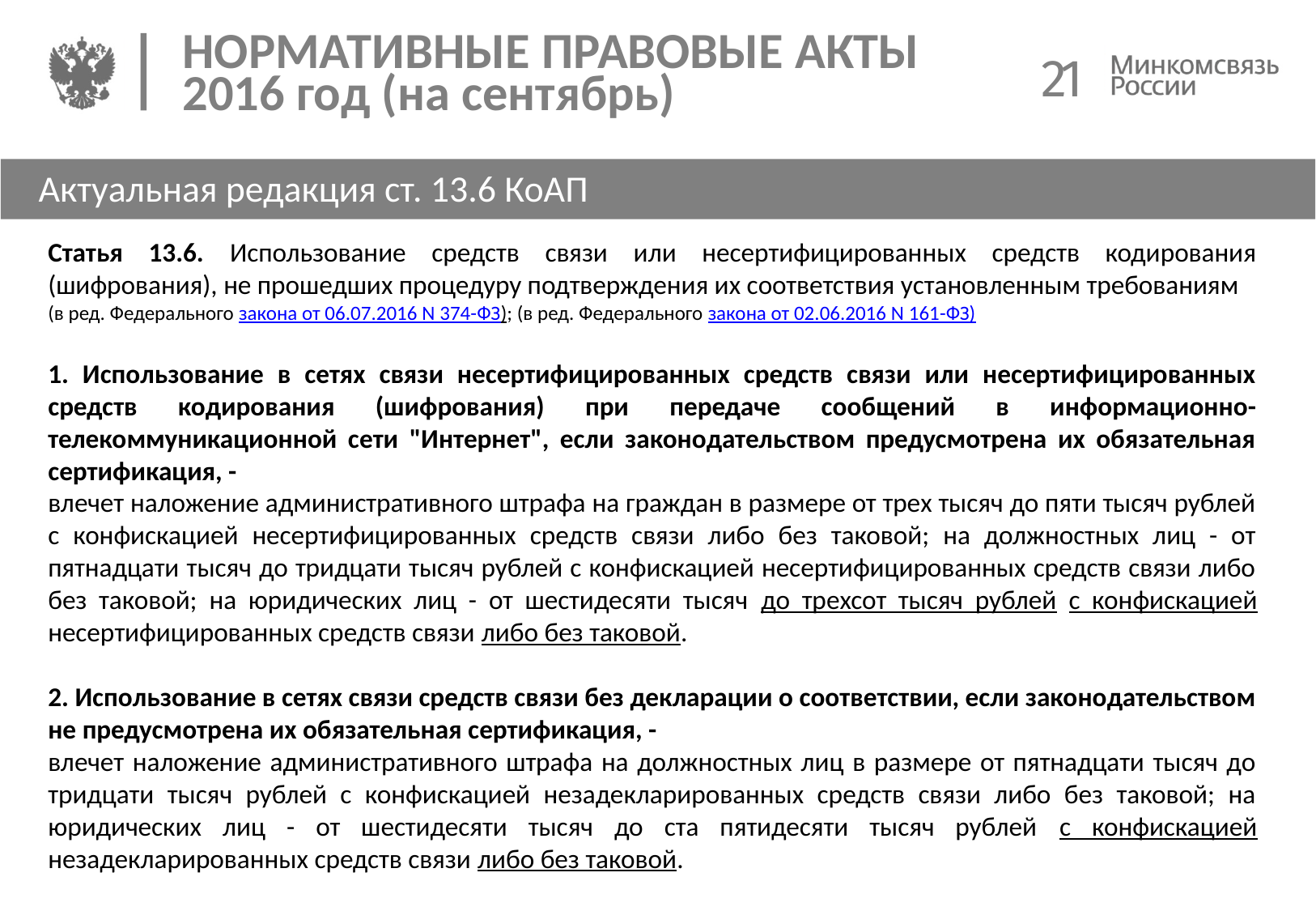

21
# НОРМАТИВНЫЕ ПРАВОВЫЕ АКТЫ 2016 год (на сентябрь)
Актуальная редакция ст. 13.6 КоАП
Статья 13.6. Использование средств связи или несертифицированных средств кодирования (шифрования), не прошедших процедуру подтверждения их соответствия установленным требованиям
(в ред. Федерального закона от 06.07.2016 N 374-ФЗ); (в ред. Федерального закона от 02.06.2016 N 161-ФЗ)

1. Использование в сетях связи несертифицированных средств связи или несертифицированных средств кодирования (шифрования) при передаче сообщений в информационно-телекоммуникационной сети "Интернет", если законодательством предусмотрена их обязательная сертификация, -
влечет наложение административного штрафа на граждан в размере от трех тысяч до пяти тысяч рублей с конфискацией несертифицированных средств связи либо без таковой; на должностных лиц - от пятнадцати тысяч до тридцати тысяч рублей с конфискацией несертифицированных средств связи либо без таковой; на юридических лиц - от шестидесяти тысяч до трехсот тысяч рублей с конфискацией несертифицированных средств связи либо без таковой.

2. Использование в сетях связи средств связи без декларации о соответствии, если законодательством не предусмотрена их обязательная сертификация, -
влечет наложение административного штрафа на должностных лиц в размере от пятнадцати тысяч до тридцати тысяч рублей с конфискацией незадекларированных средств связи либо без таковой; на юридических лиц - от шестидесяти тысяч до ста пятидесяти тысяч рублей с конфискацией незадекларированных средств связи либо без таковой.